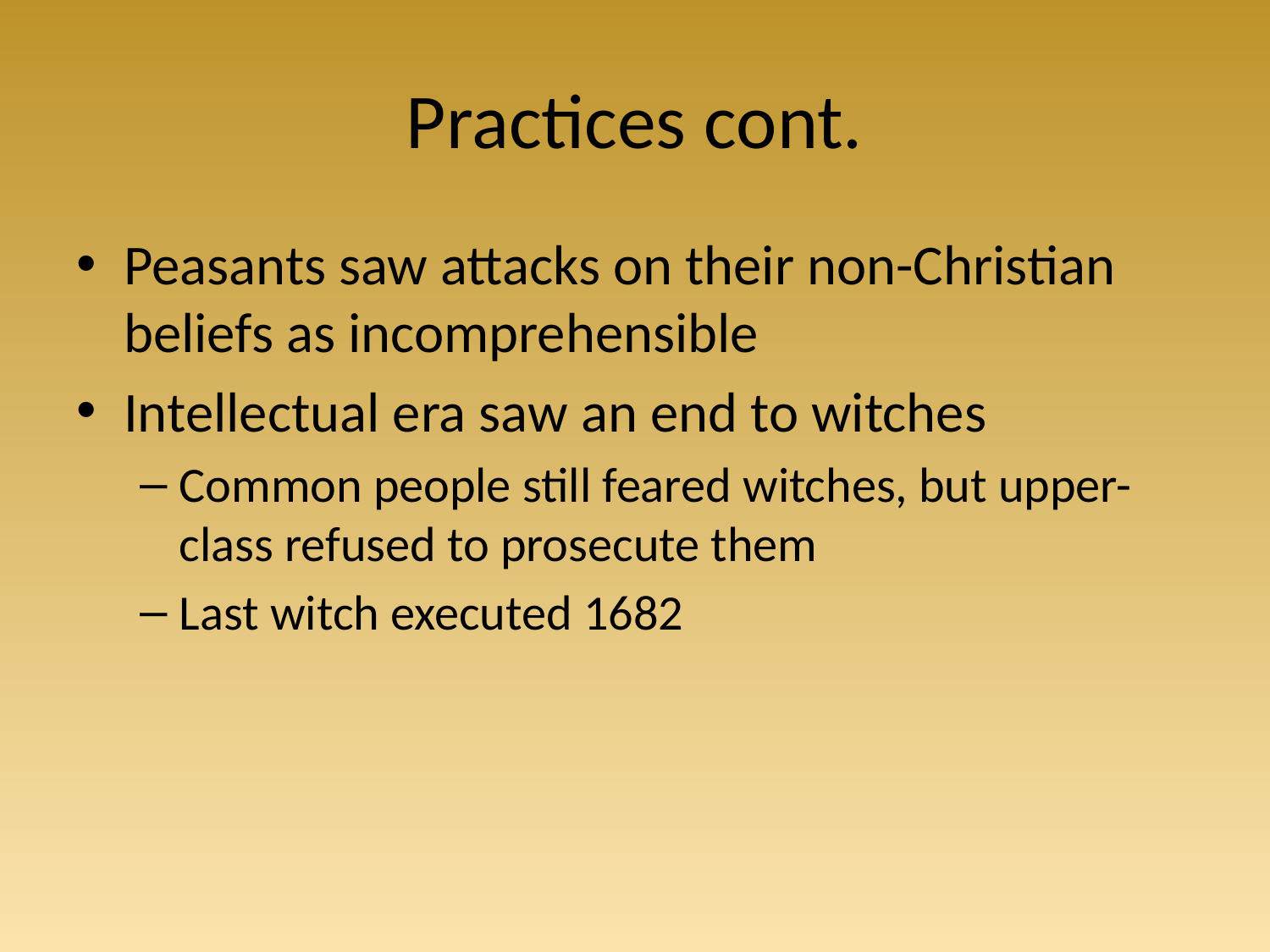

# Practices cont.
Peasants saw attacks on their non-Christian beliefs as incomprehensible
Intellectual era saw an end to witches
Common people still feared witches, but upper-class refused to prosecute them
Last witch executed 1682